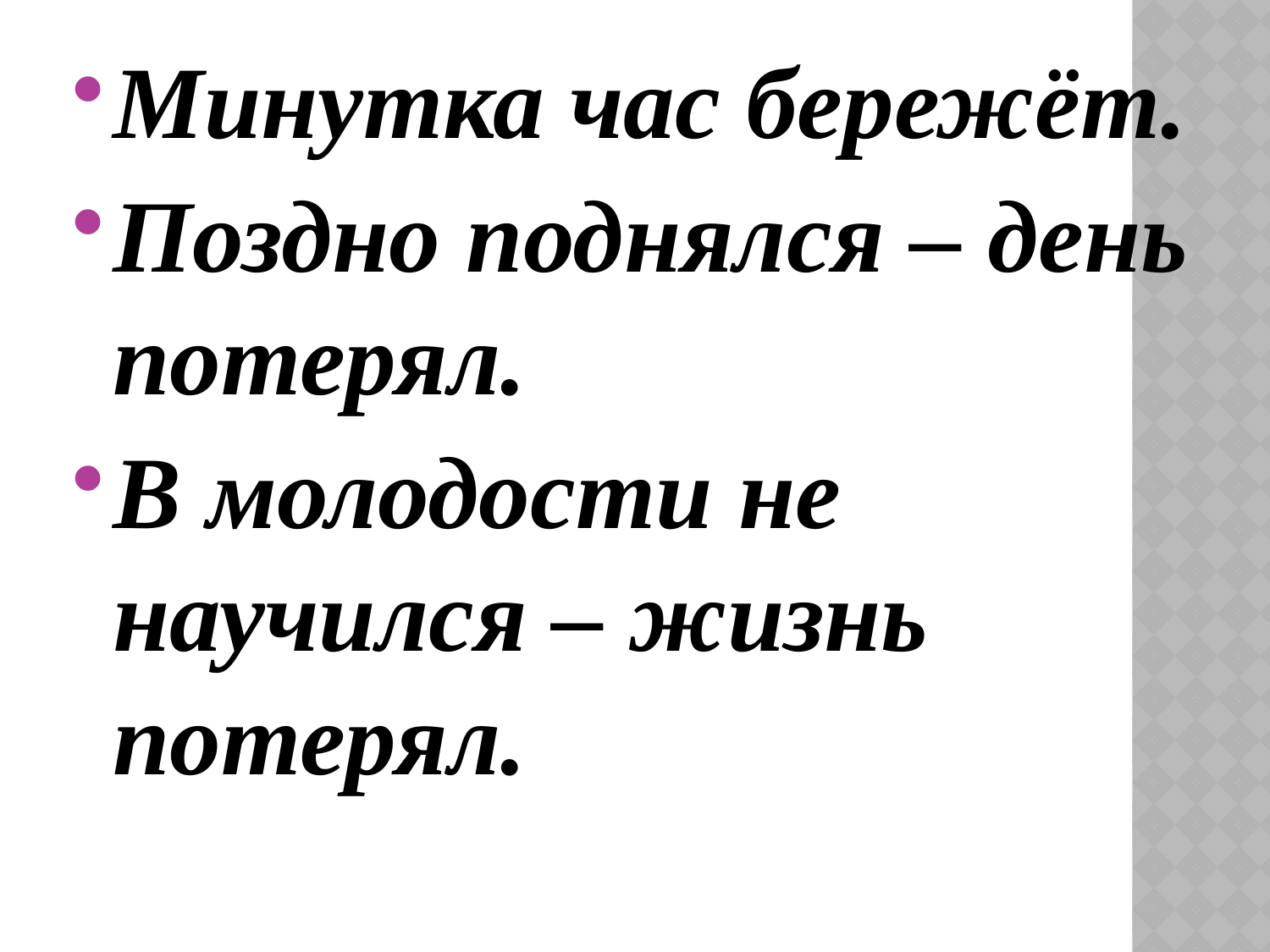

Минутка час бережёт.
Поздно поднялся – день потерял.
В молодости не научился – жизнь потерял.